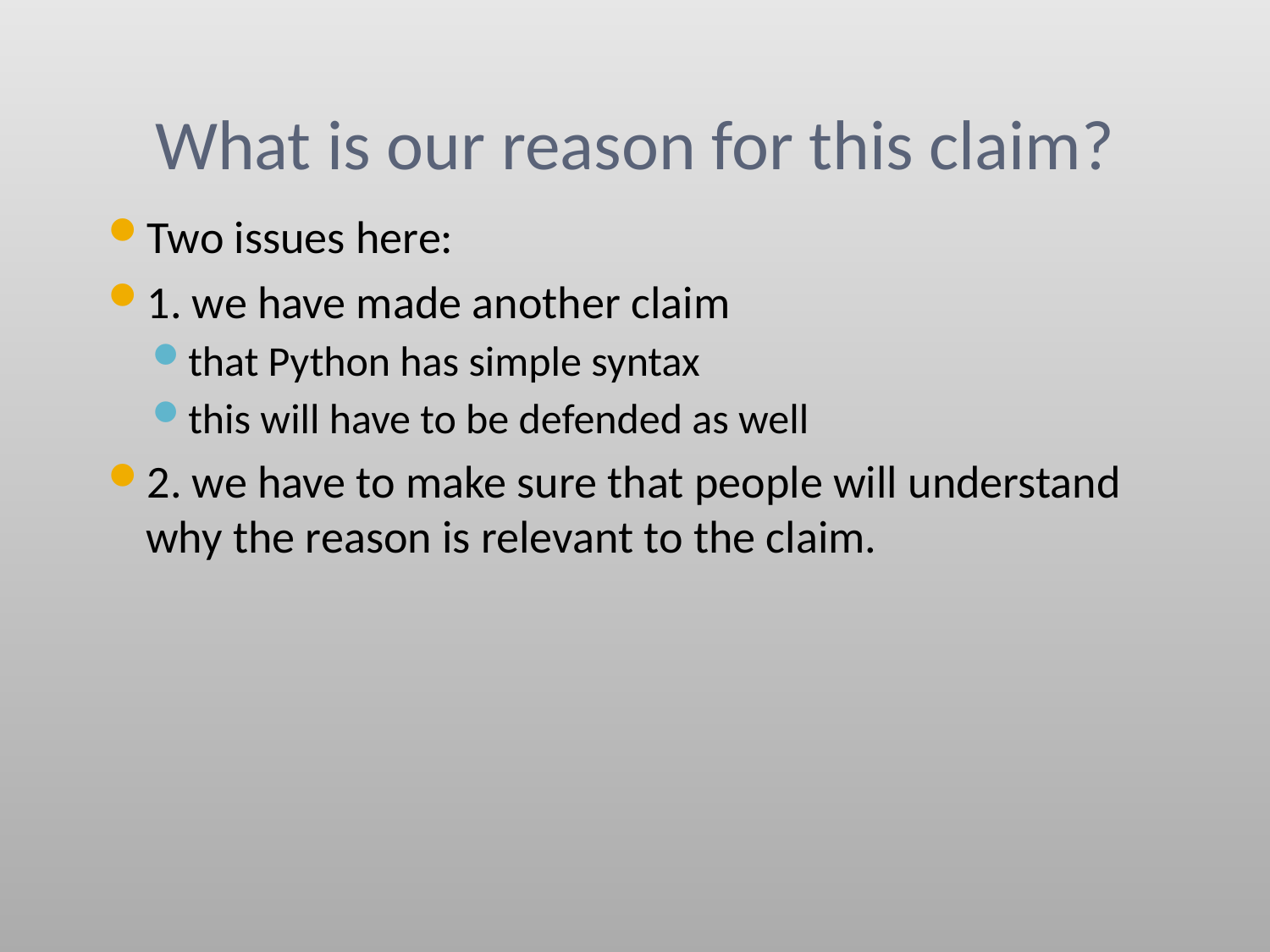

# What is our reason for this claim?
Two issues here:
1. we have made another claim
that Python has simple syntax
this will have to be defended as well
2. we have to make sure that people will understand why the reason is relevant to the claim.